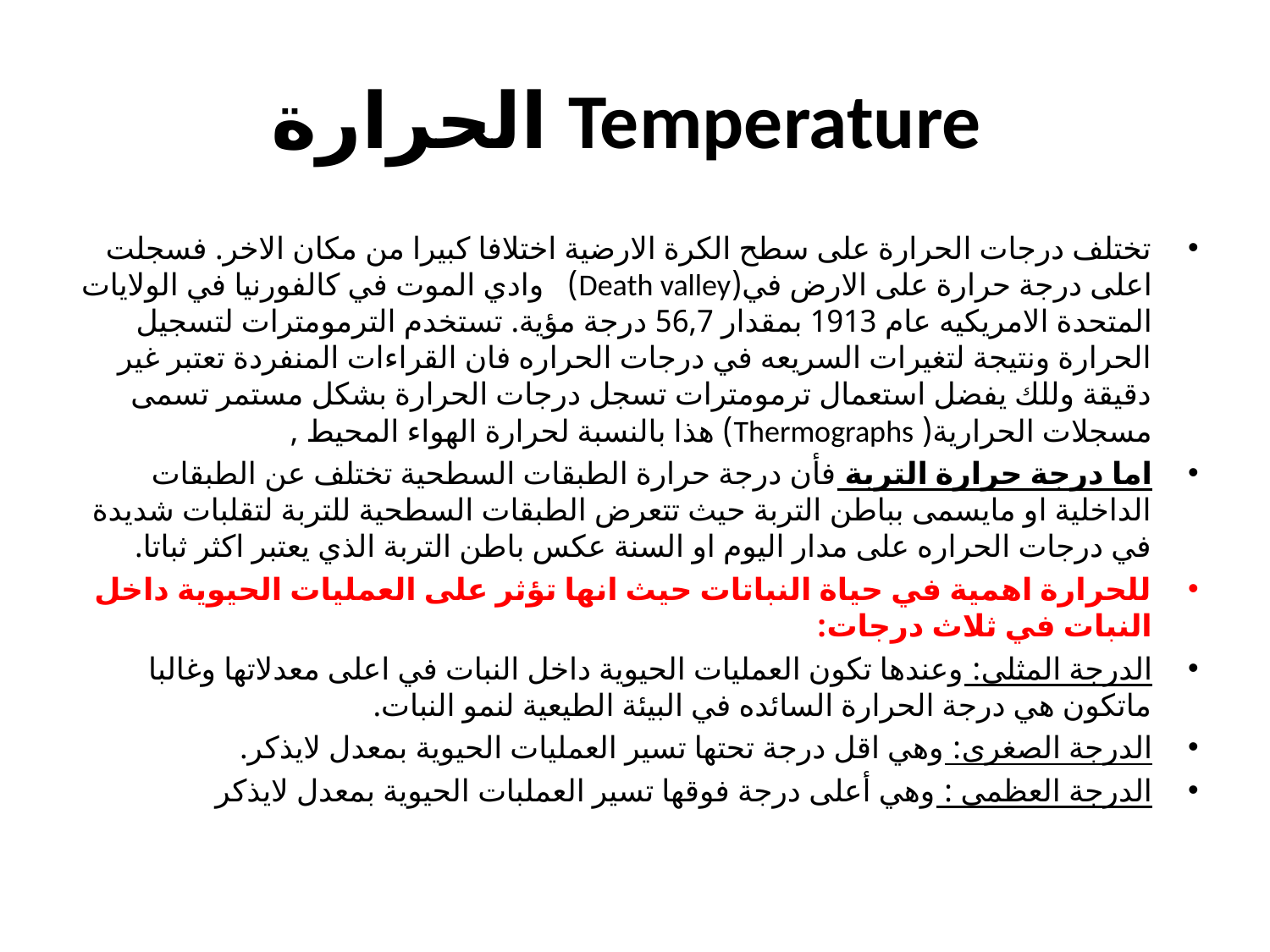

# الحرارة Temperature
تختلف درجات الحرارة على سطح الكرة الارضية اختلافا كبيرا من مكان الاخر. فسجلت اعلى درجة حرارة على الارض في(Death valley)   وادي الموت في كالفورنيا في الولايات المتحدة الامريكيه عام 1913 بمقدار 56,7 درجة مؤية. تستخدم الترمومترات لتسجيل الحرارة ونتيجة لتغيرات السريعه في درجات الحراره فان القراءات المنفردة تعتبر غير دقيقة وللك يفضل استعمال ترمومترات تسجل درجات الحرارة بشكل مستمر تسمى مسجلات الحرارية( Thermographs) هذا بالنسبة لحرارة الهواء المحيط ,
اما درجة حرارة التربة فأن درجة حرارة الطبقات السطحية تختلف عن الطبقات الداخلية او مايسمى بباطن التربة حيث تتعرض الطبقات السطحية للتربة لتقلبات شديدة في درجات الحراره على مدار اليوم او السنة عكس باطن التربة الذي يعتبر اكثر ثباتا.
للحرارة اهمية في حياة النباتات حيث انها تؤثر على العمليات الحيوية داخل النبات في ثلاث درجات:
الدرجة المثلى: وعندها تكون العمليات الحيوية داخل النبات في اعلى معدلاتها وغالبا ماتكون هي درجة الحرارة السائده في البيئة الطيعية لنمو النبات.
الدرجة الصغرى: وهي اقل درجة تحتها تسير العمليات الحيوية بمعدل لايذكر.
الدرجة العظمى : وهي أعلى درجة فوقها تسير العملبات الحيوية بمعدل لايذكر